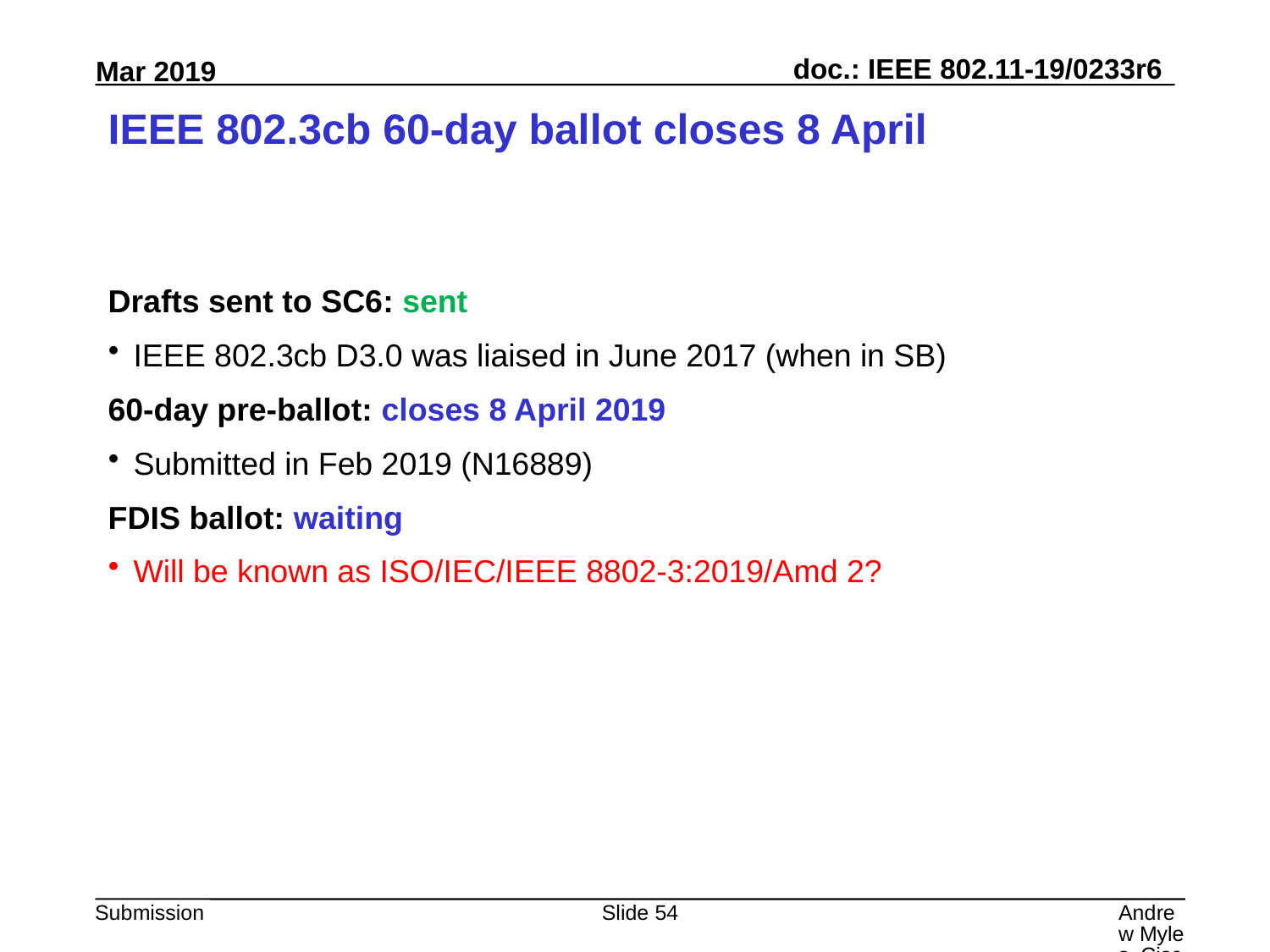

# IEEE 802.3cb 60-day ballot closes 8 April
Drafts sent to SC6: sent
IEEE 802.3cb D3.0 was liaised in June 2017 (when in SB)
60-day pre-ballot: closes 8 April 2019
Submitted in Feb 2019 (N16889)
FDIS ballot: waiting
Will be known as ISO/IEC/IEEE 8802-3:2019/Amd 2?

Slide 54
Andrew Myles, Cisco